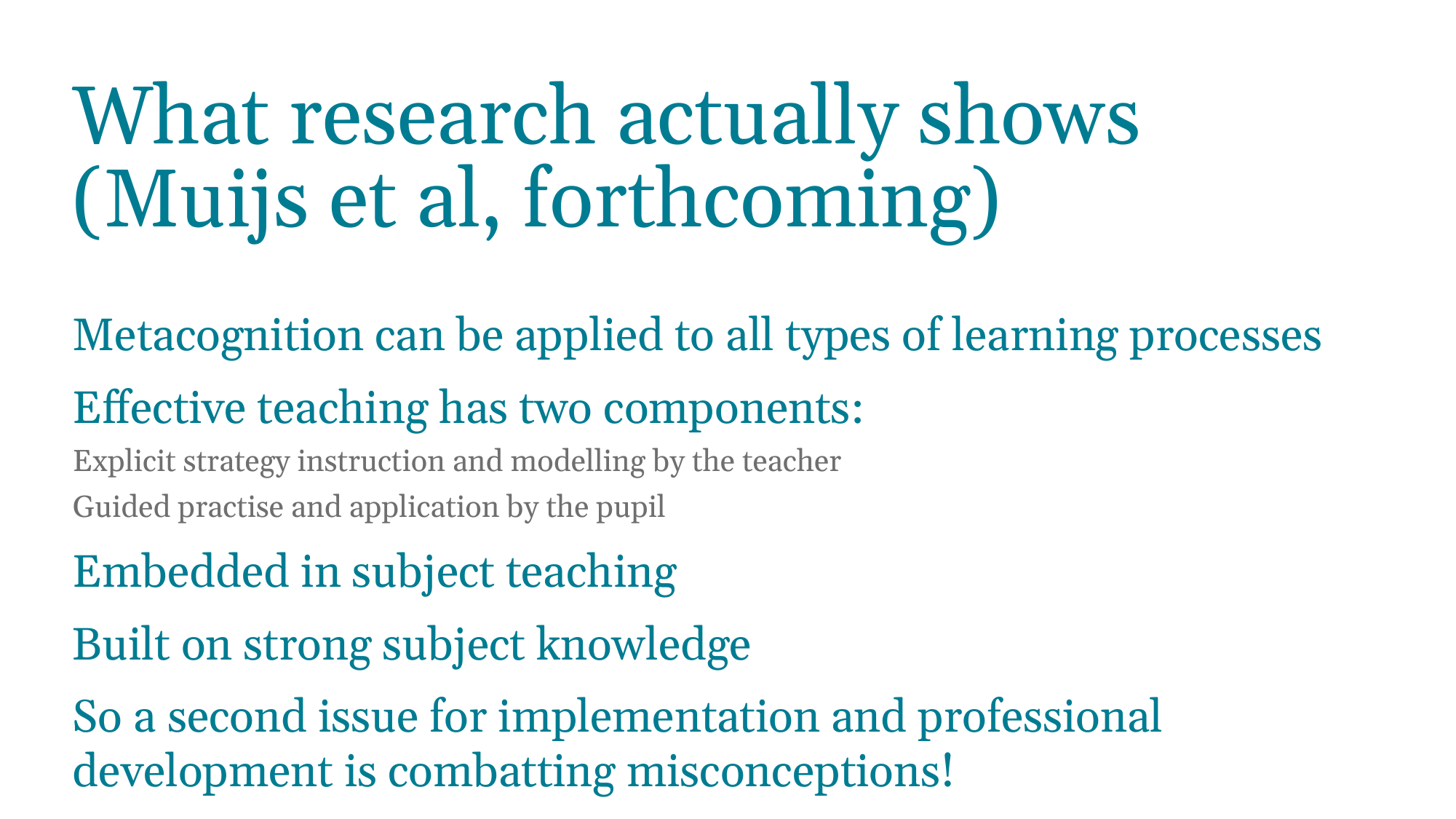

# What research actually shows (Muijs et al, forthcoming)
Metacognition can be applied to all types of learning processes
Effective teaching has two components:
Explicit strategy instruction and modelling by the teacher
Guided practise and application by the pupil
Embedded in subject teaching
Built on strong subject knowledge
So a second issue for implementation and professional development is combatting misconceptions!